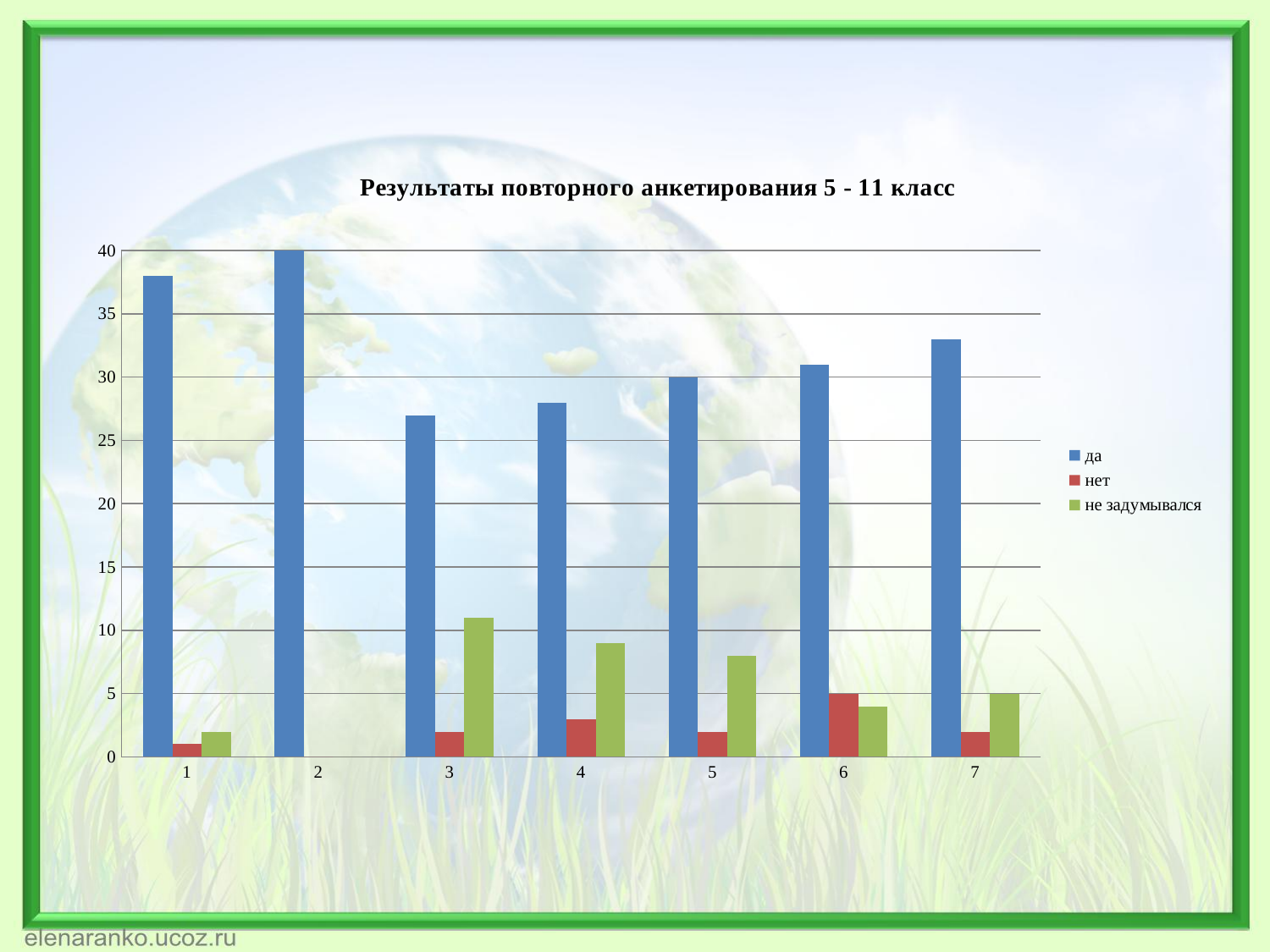

#

### Chart: Результаты повторного анкетирования 5 - 11 класс

| Category | да | нет | не задумывался |
|---|---|---|---|
| 1 | 38.0 | 1.0 | 2.0 |
| 2 | 40.0 | 0.0 | 0.0 |
| 3 | 27.0 | 2.0 | 11.0 |
| 4 | 28.0 | 3.0 | 9.0 |
| 5 | 30.0 | 2.0 | 8.0 |
| 6 | 31.0 | 5.0 | 4.0 |
| 7 | 33.0 | 2.0 | 5.0 |